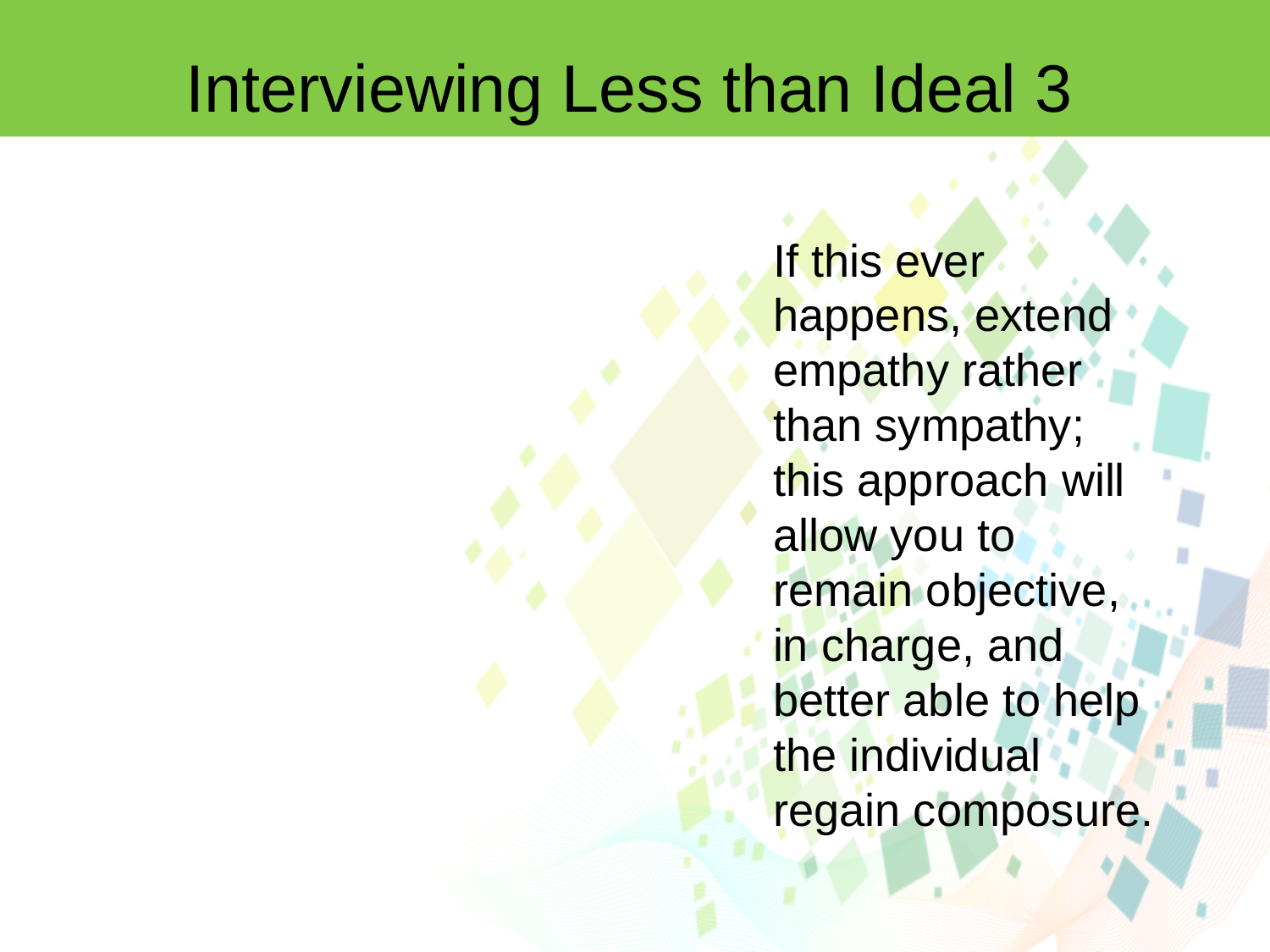

Interviewing Less than Ideal 3
If this ever happens, extend empathy rather than sympathy;
this approach will allow you to remain objective, in charge, and better able to help
the individual regain composure.